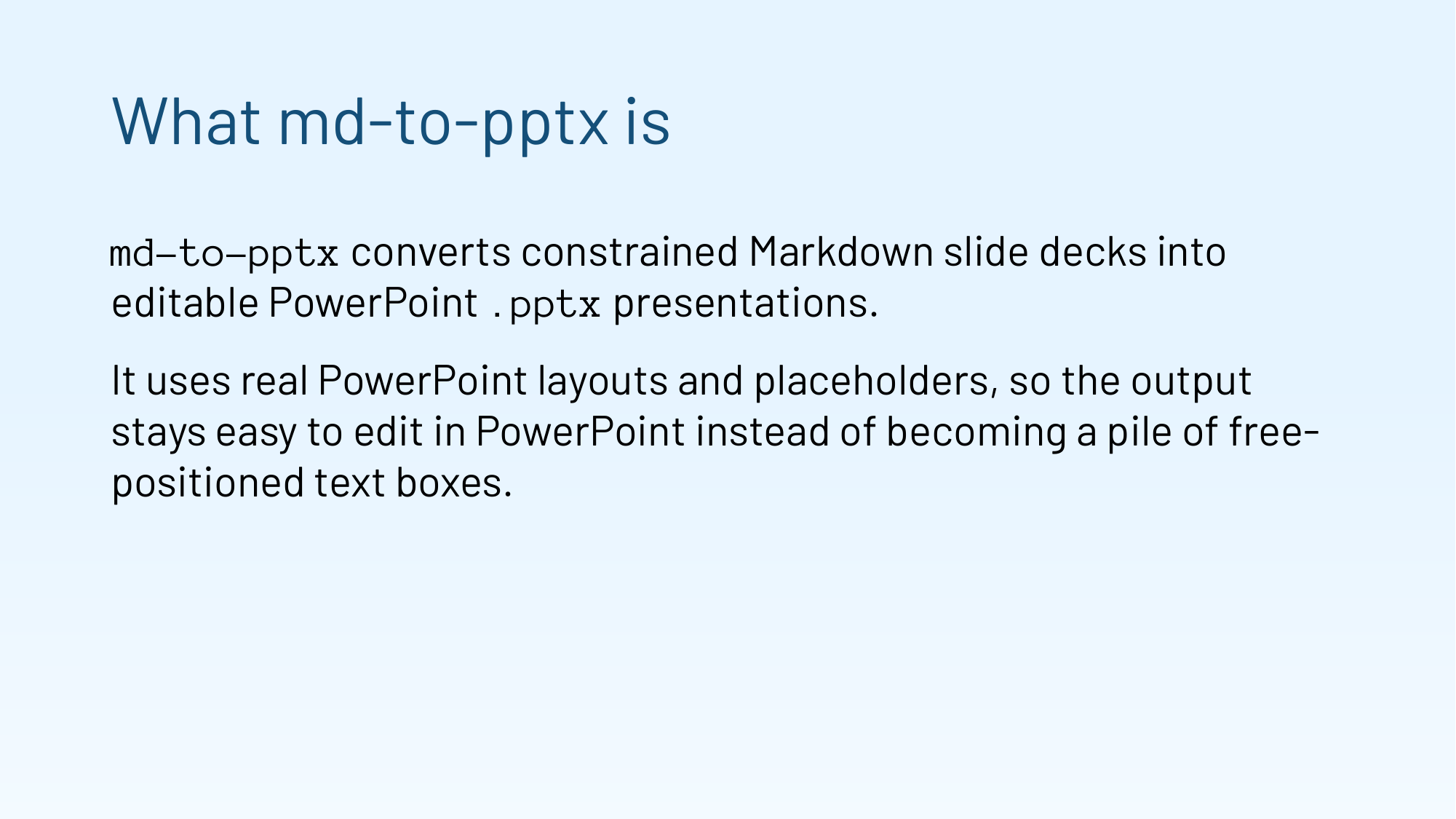

# What md-to-pptx is
md-to-pptx converts constrained Markdown slide decks into editable PowerPoint .pptx presentations.
It uses real PowerPoint layouts and placeholders, so the output stays easy to edit in PowerPoint instead of becoming a pile of free-positioned text boxes.